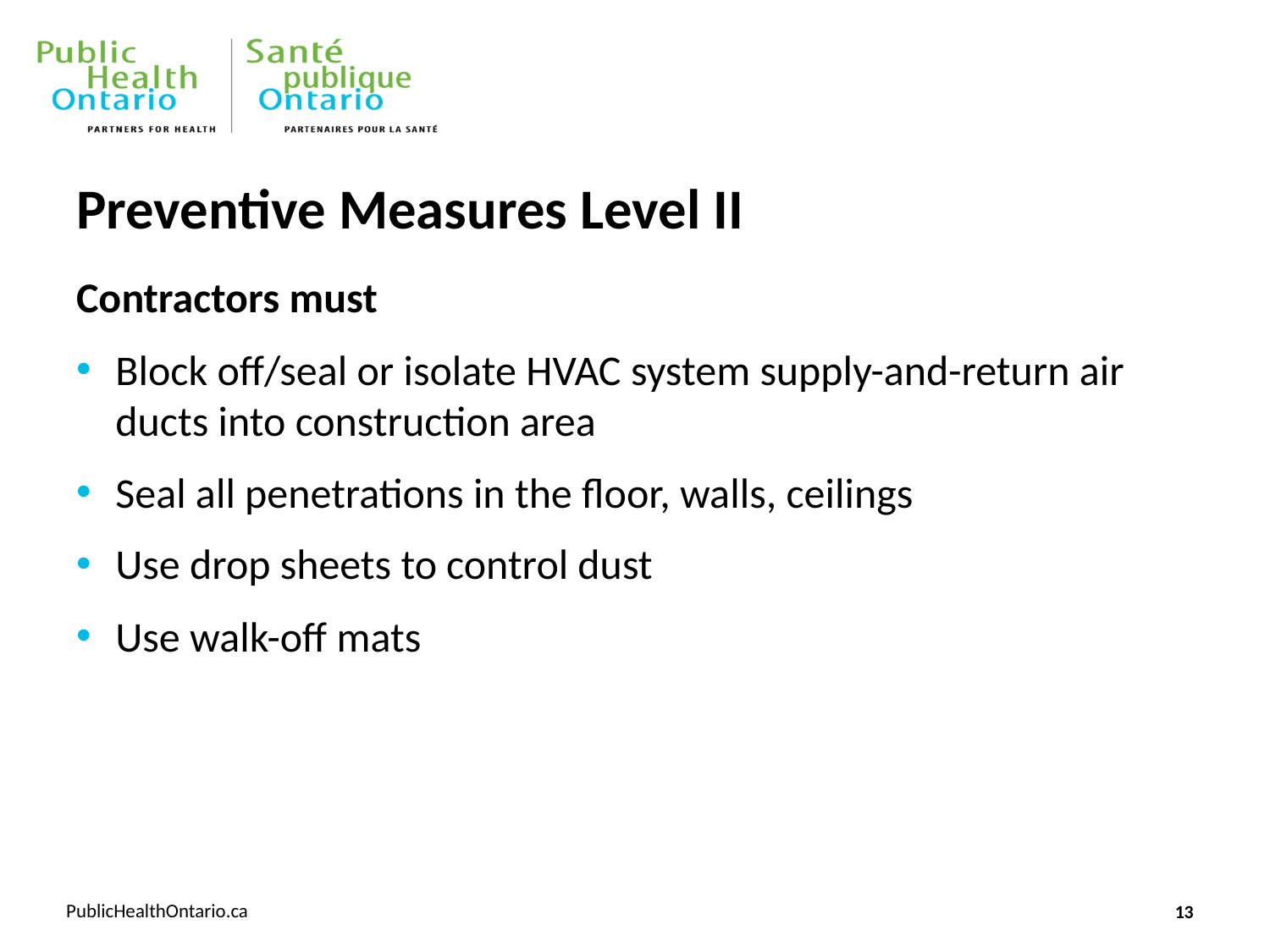

# Preventive Measures Level II
Contractors must
Block off/seal or isolate HVAC system supply-and-return air  ducts into construction area
Seal all penetrations in the floor, walls, ceilings
Use drop sheets to control dust
Use walk-off mats
13